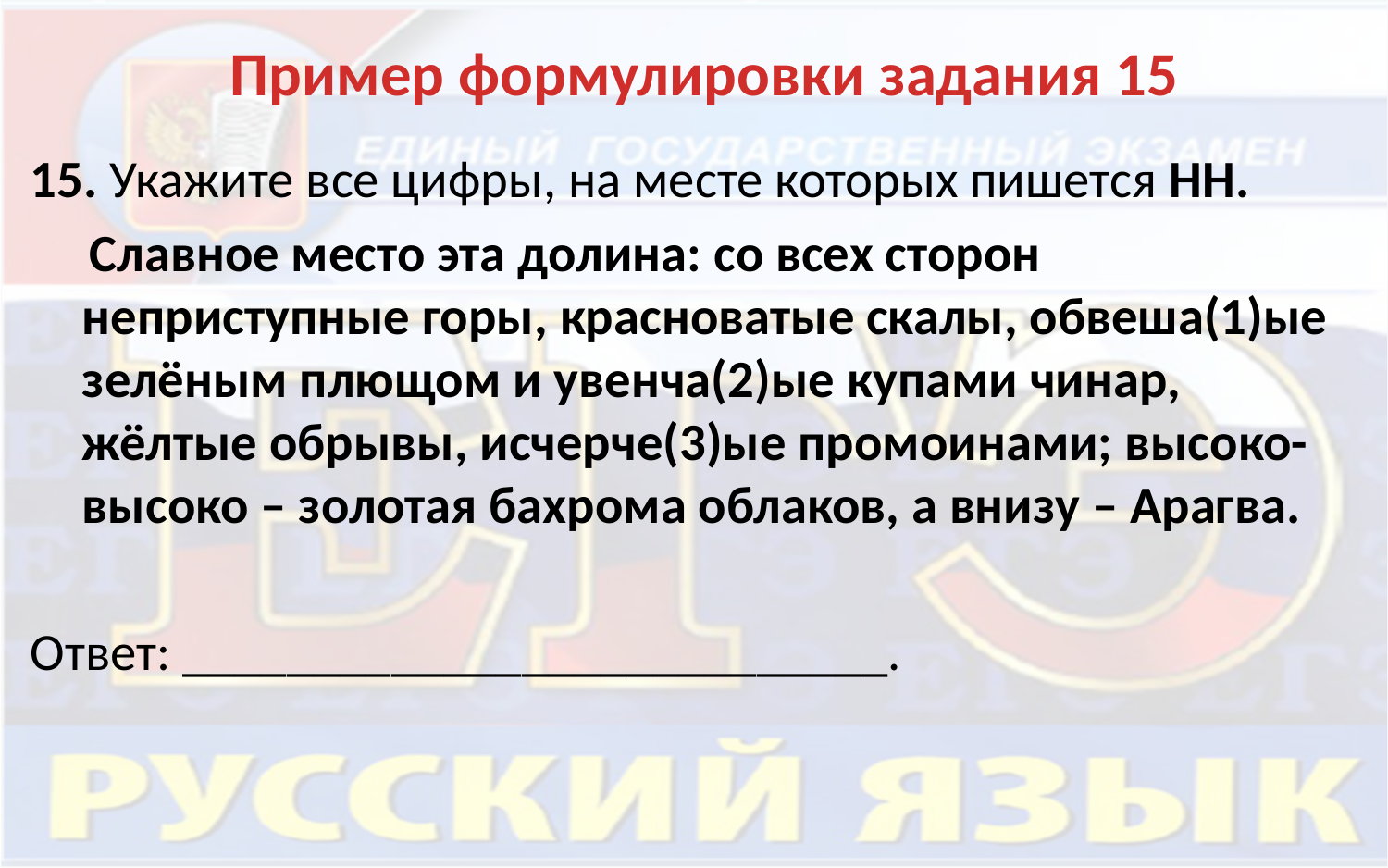

Пример формулировки задания 15
15. Укажите все цифры, на месте которых пишется НН.
     Славное место эта долина: со всех сторон неприступные горы, красноватые скалы, обвеша(1)ые зелёным плющом и увенча(2)ые купами чинар, жёлтые обрывы, исчерче(3)ые промоинами; высоко- высоко – золотая бахрома облаков, а внизу – Арагва.

Ответ: ___________________________.